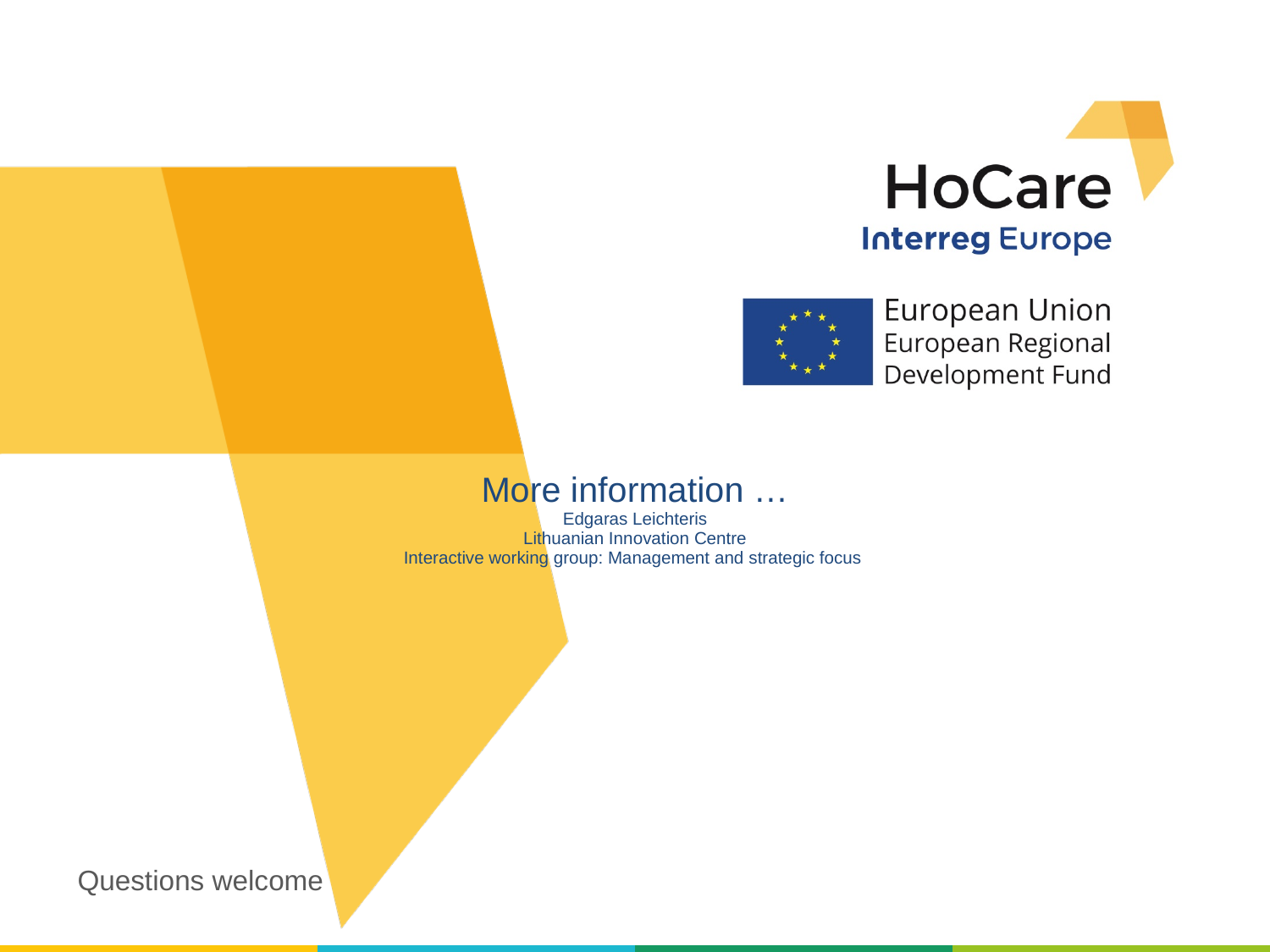

# More information … Edgaras Leichteris Lithuanian Innovation Centre Interactive working group: Management and strategic focus
Questions welcome